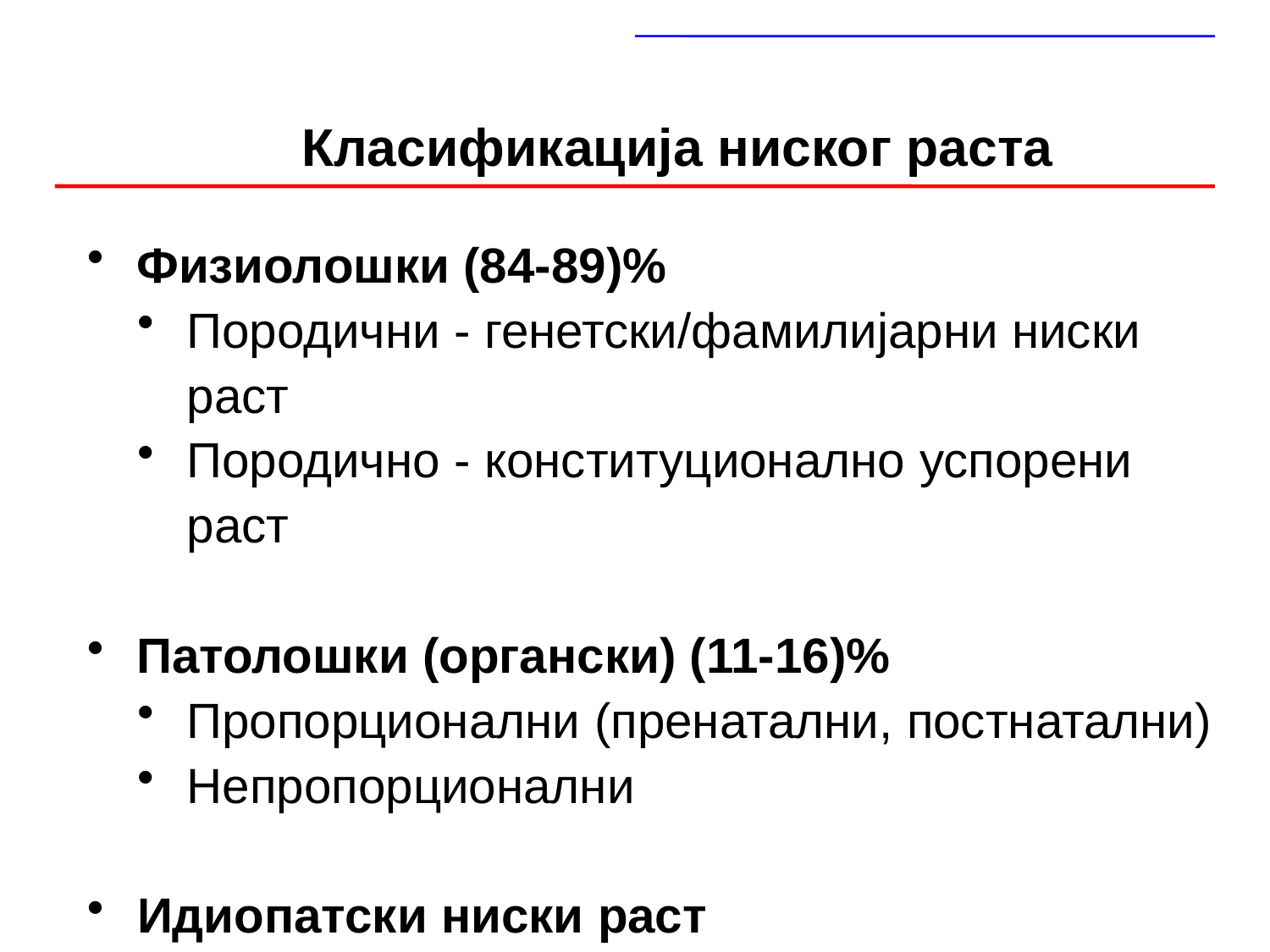

# Класификација ниског раста
Физиолошки (84-89)%
Породични - генетски/фамилијарни ниски раст
Породично - конституционално успорени раст

Патолошки (органски) (11-16)%
Пропорционални (пренатални, постнатални)
Непропорционални

Идиопатски ниски раст